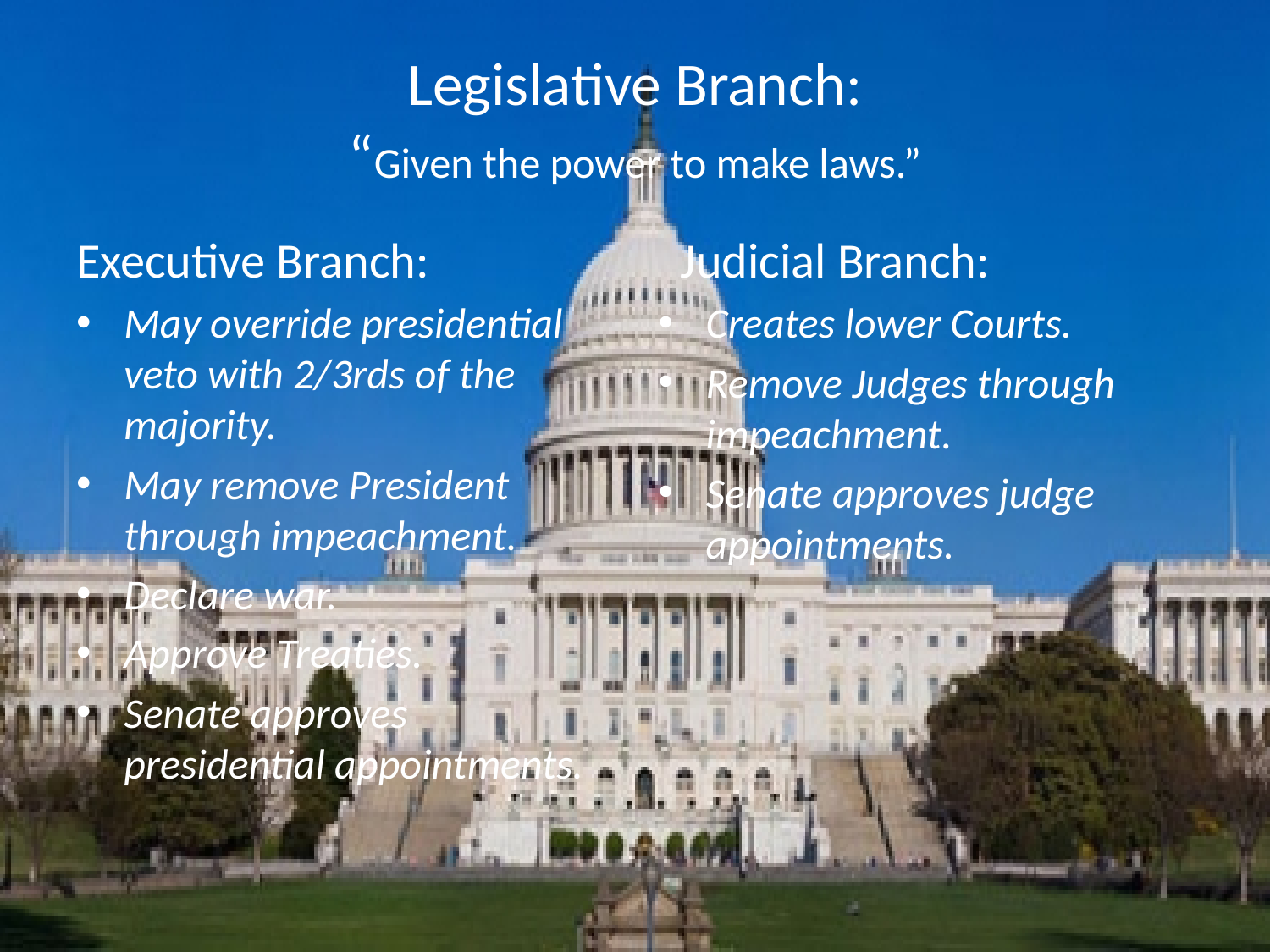

# Legislative Branch: “Given the power to make laws.”
Executive Branch:
May override presidential veto with 2/3rds of the majority.
May remove President through impeachment.
Declare war.
Approve Treaties.
Senate approves presidential appointments.

  Judicial Branch:
Creates lower Courts.
Remove Judges through impeachment.
Senate approves judge appointments.